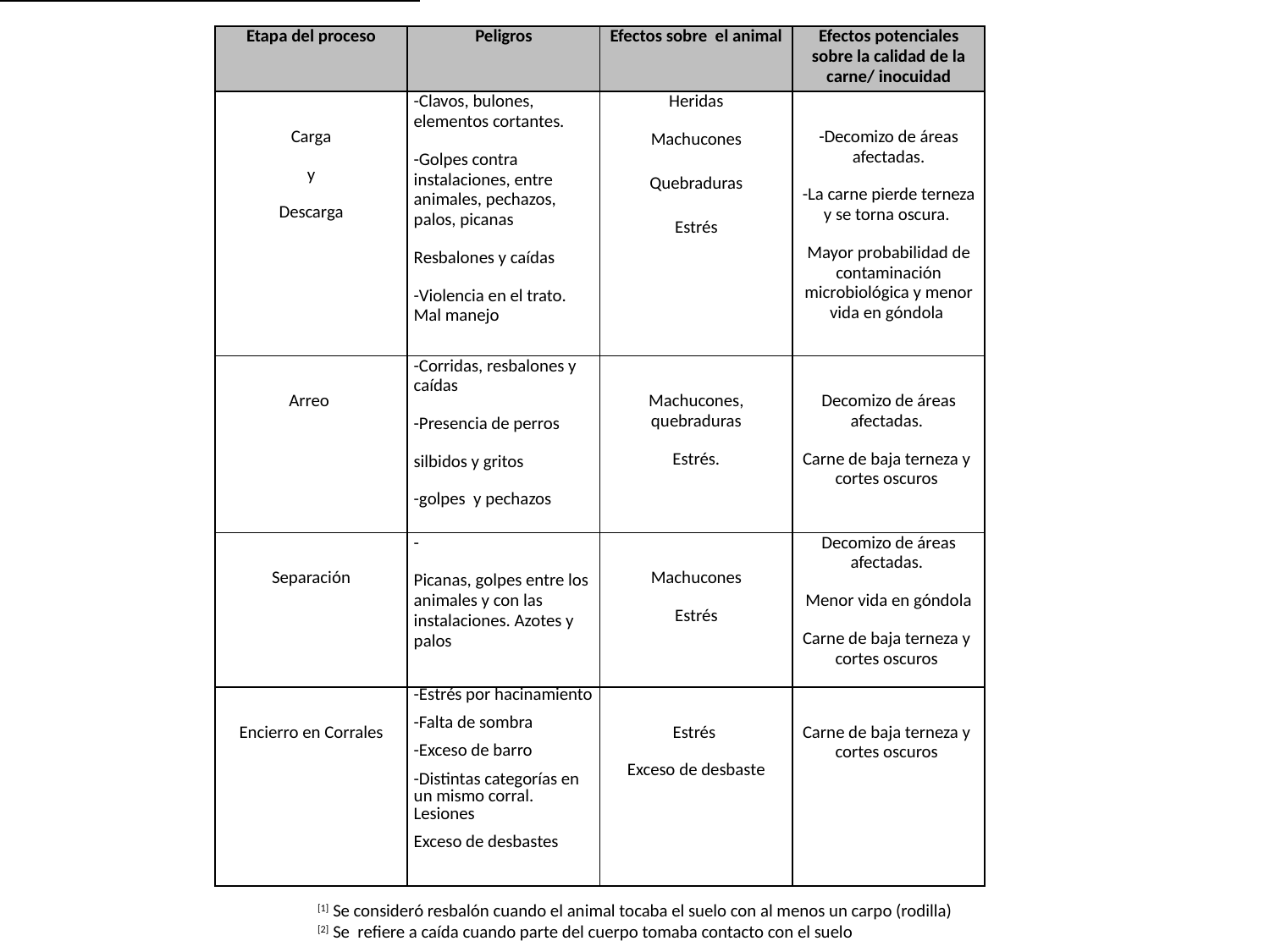

| Etapa del proceso | Peligros | Efectos sobre el animal | Efectos potenciales sobre la calidad de la carne/ inocuidad |
| --- | --- | --- | --- |
| Carga y Descarga | -Clavos, bulones, elementos cortantes. -Golpes contra instalaciones, entre animales, pechazos, palos, picanas Resbalones y caídas -Violencia en el trato. Mal manejo | Heridas Machucones Quebraduras Estrés | -Decomizo de áreas afectadas. -La carne pierde terneza y se torna oscura. Mayor probabilidad de contaminación microbiológica y menor vida en góndola |
| Arreo | -Corridas, resbalones y caídas -Presencia de perros silbidos y gritos -golpes y pechazos | Machucones, quebraduras Estrés. | Decomizo de áreas afectadas. Carne de baja terneza y cortes oscuros |
| Separación | - Picanas, golpes entre los animales y con las instalaciones. Azotes y palos | Machucones Estrés | Decomizo de áreas afectadas. Menor vida en góndola Carne de baja terneza y cortes oscuros |
| Encierro en Corrales | -Estrés por hacinamiento -Falta de sombra -Exceso de barro -Distintas categorías en un mismo corral. Lesiones Exceso de desbastes | Estrés Exceso de desbaste | Carne de baja terneza y cortes oscuros |
[1] Se consideró resbalón cuando el animal tocaba el suelo con al menos un carpo (rodilla)
[2] Se  refiere a caída cuando parte del cuerpo tomaba contacto con el suelo